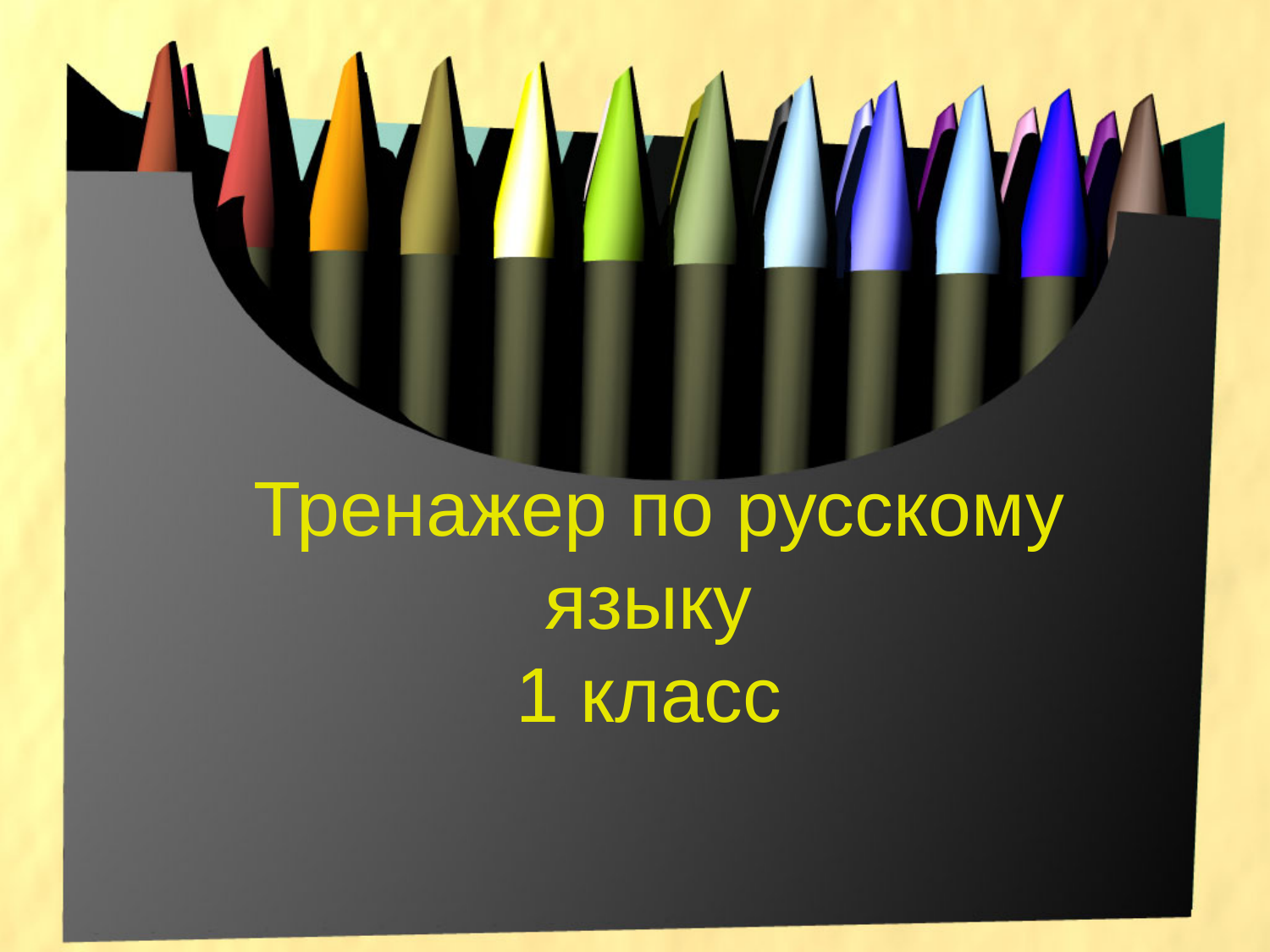

# Тренажер по русскому языку 1 класс